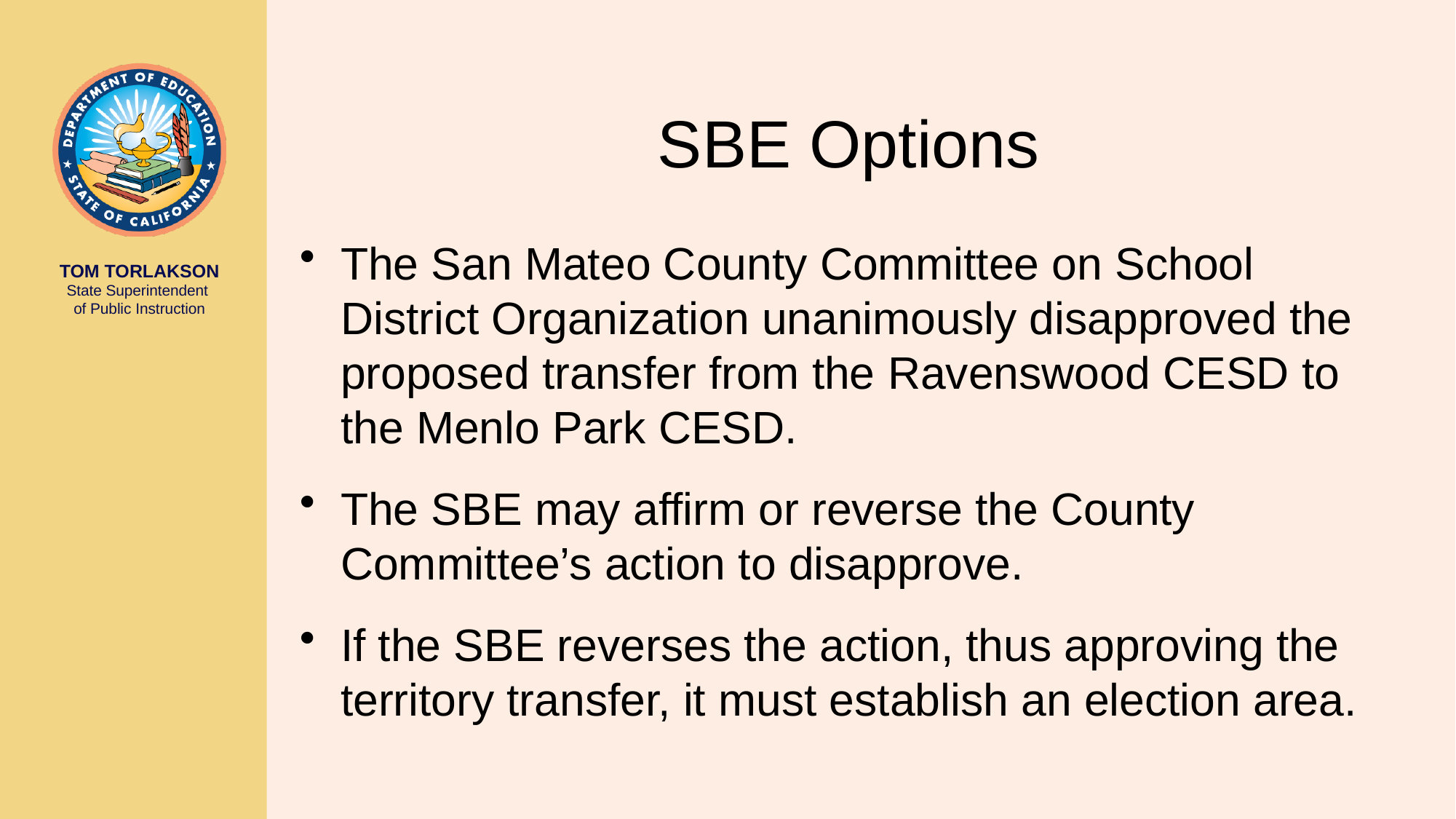

# SBE Options
The San Mateo County Committee on School District Organization unanimously disapproved the proposed transfer from the Ravenswood CESD to the Menlo Park CESD.
The SBE may affirm or reverse the County Committee’s action to disapprove.
If the SBE reverses the action, thus approving the territory transfer, it must establish an election area.